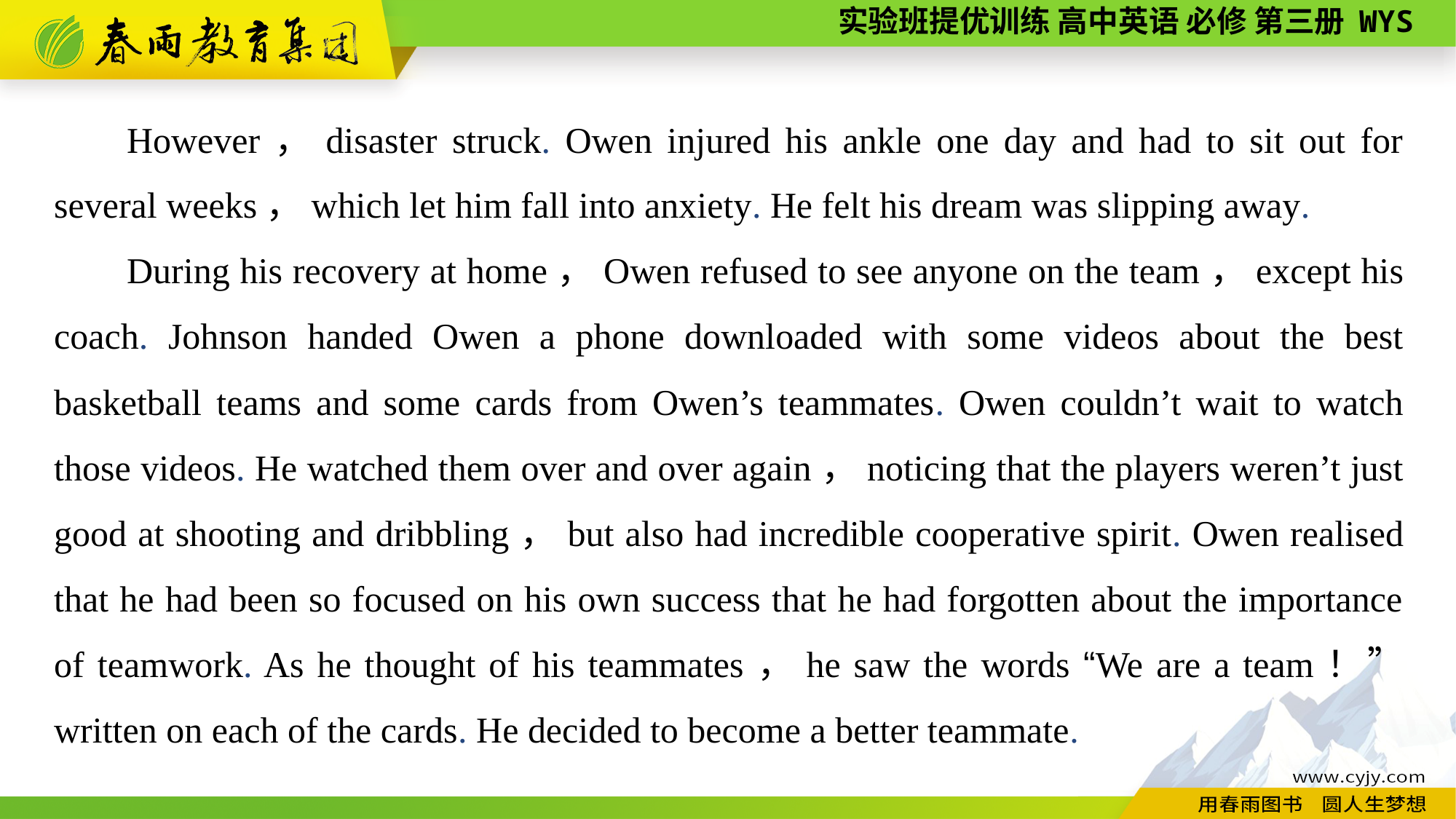

However，disaster struck. Owen injured his ankle one day and had to sit out for several weeks，which let him fall into anxiety. He felt his dream was slipping away.
During his recovery at home，Owen refused to see anyone on the team，except his coach. Johnson handed Owen a phone downloaded with some videos about the best basketball teams and some cards from Owen’s teammates. Owen couldn’t wait to watch those videos. He watched them over and over again，noticing that the players weren’t just good at shooting and dribbling，but also had incredible cooperative spirit. Owen realised that he had been so focused on his own success that he had forgotten about the importance of teamwork. As he thought of his teammates，he saw the words “We are a team！” written on each of the cards. He decided to become a better teammate.